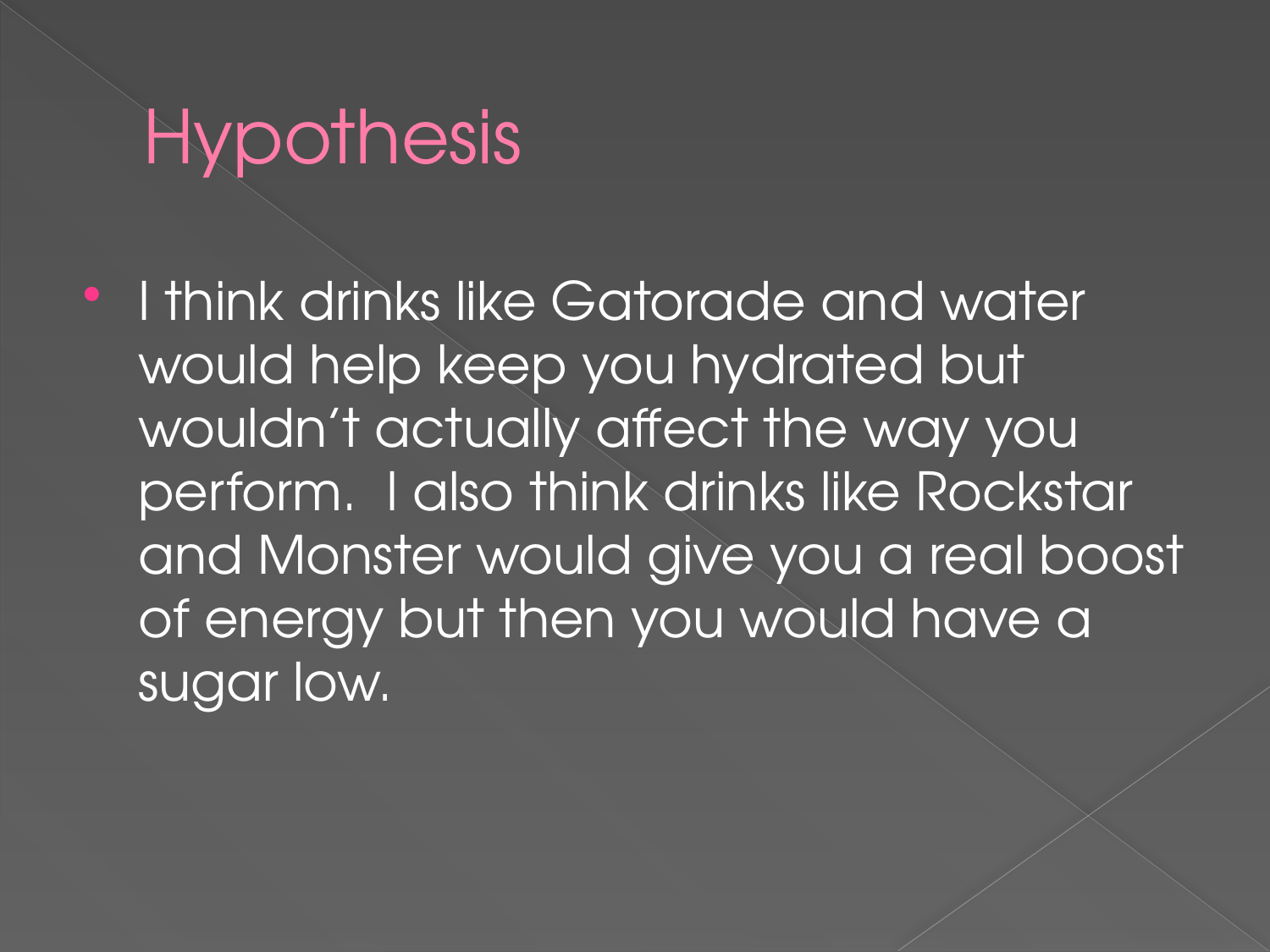

# Hypothesis
I think drinks like Gatorade and water would help keep you hydrated but wouldn’t actually affect the way you perform.  I also think drinks like Rockstar and Monster would give you a real boost of energy but then you would have a sugar low.